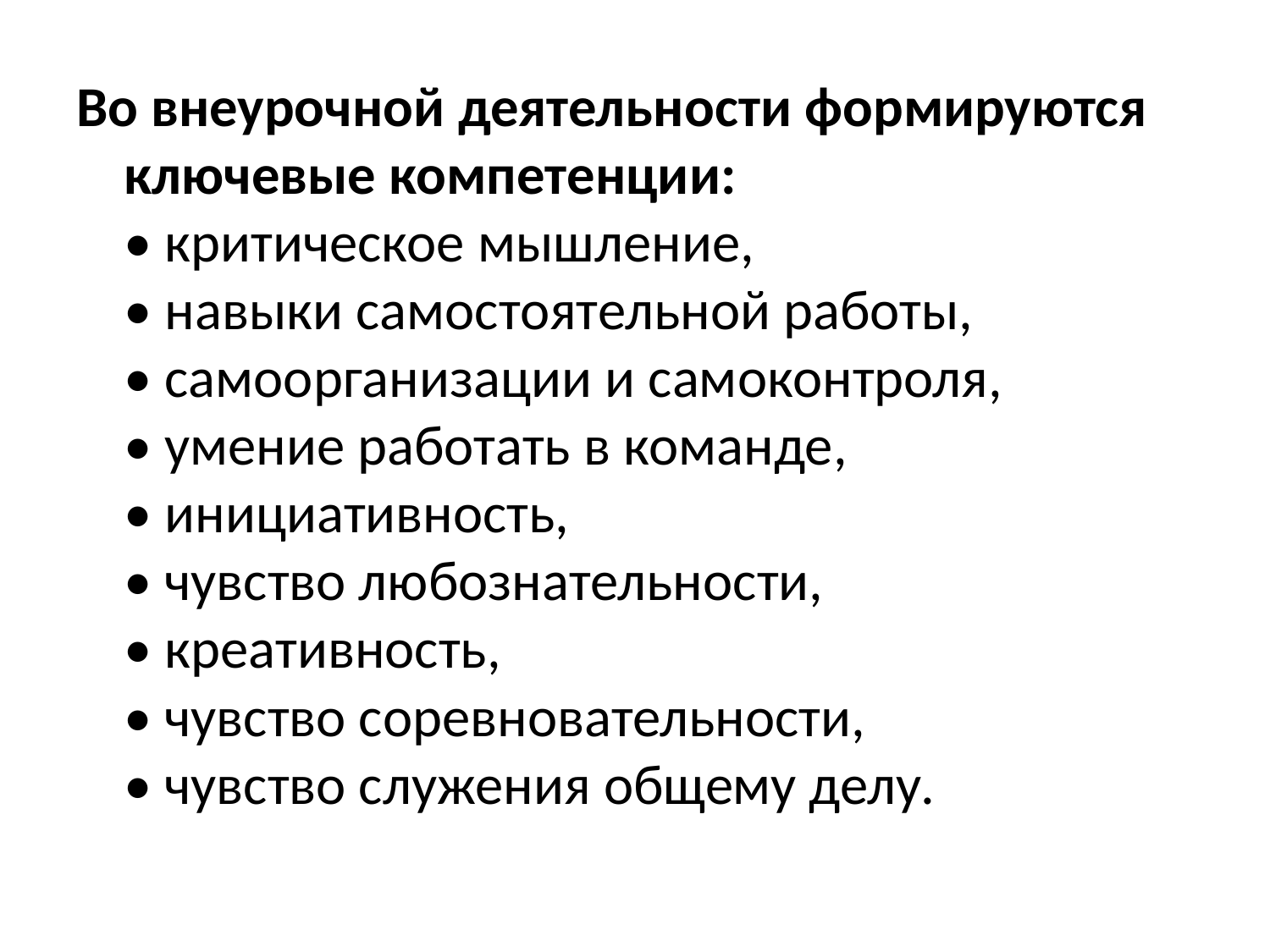

#
Во внеурочной деятельности формируются ключевые компетенции:
• критическое мышление,
• навыки самостоятельной работы,
• самоорганизации и самоконтроля,
• умение работать в команде,
• инициативность,
• чувство любознательности,
• креативность,
• чувство соревновательности,
• чувство служения общему делу.